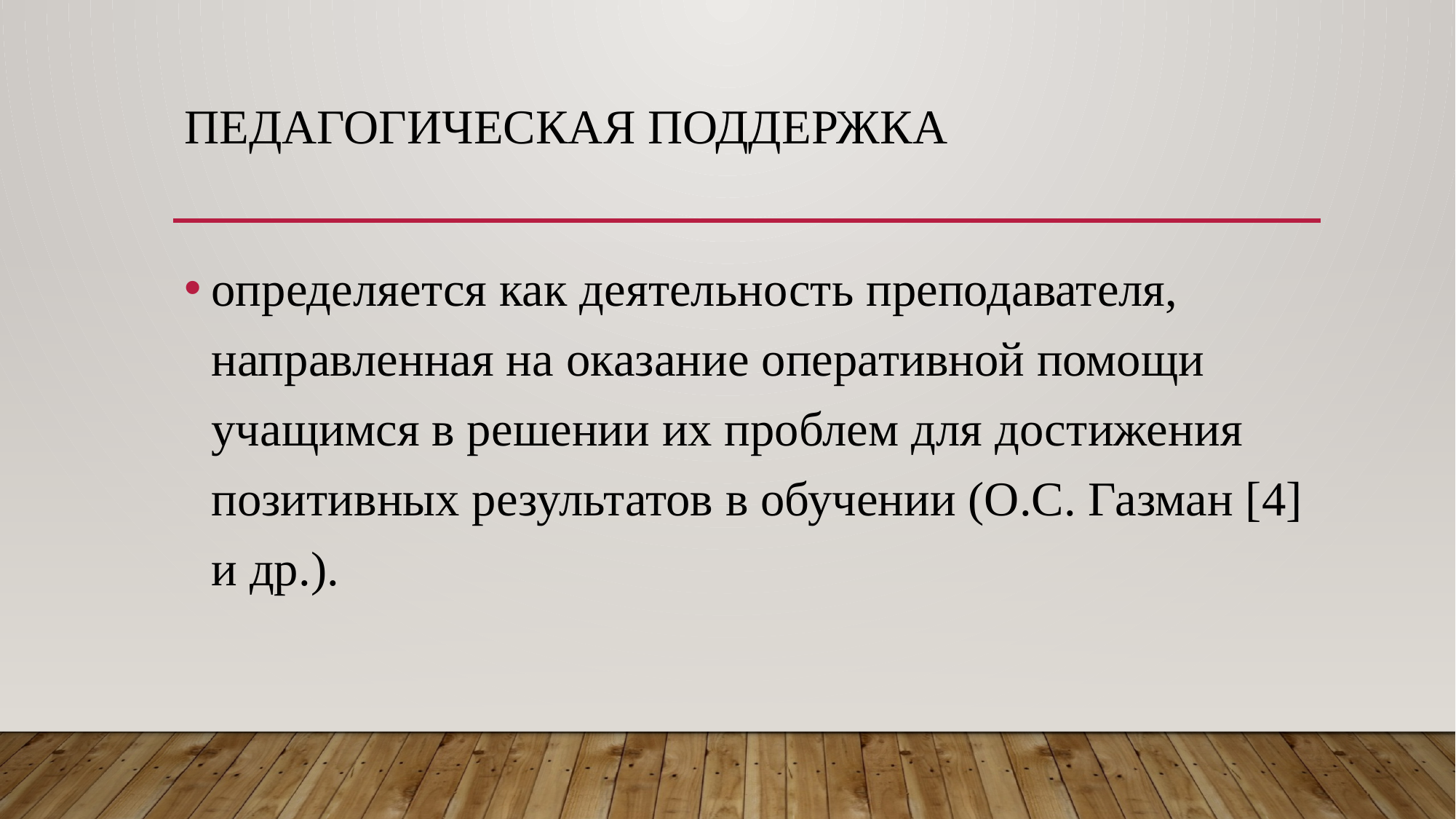

# Педагогическая поддержка
определяется как деятельность преподавателя, направленная на оказание оперативной помощи учащимся в решении их проблем для достижения позитивных результатов в обучении (О.С. Газман [4] и др.).